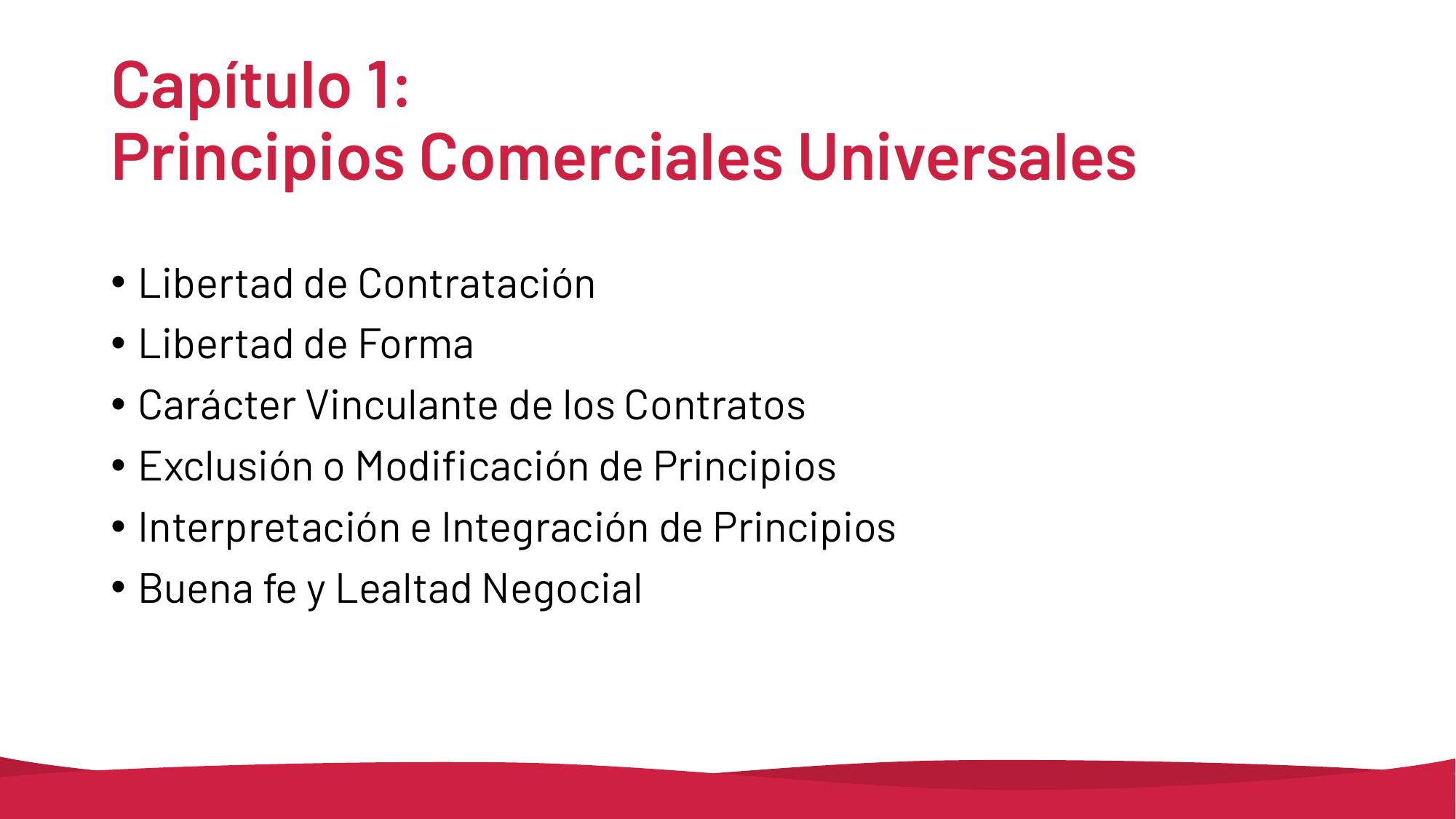

# Capítulo 1: Principios Comerciales Universales
Libertad de Contratación
Libertad de Forma
Carácter Vinculante de los Contratos
Exclusión o Modificación de Principios
Interpretación e Integración de Principios
Buena fe y Lealtad Negocial